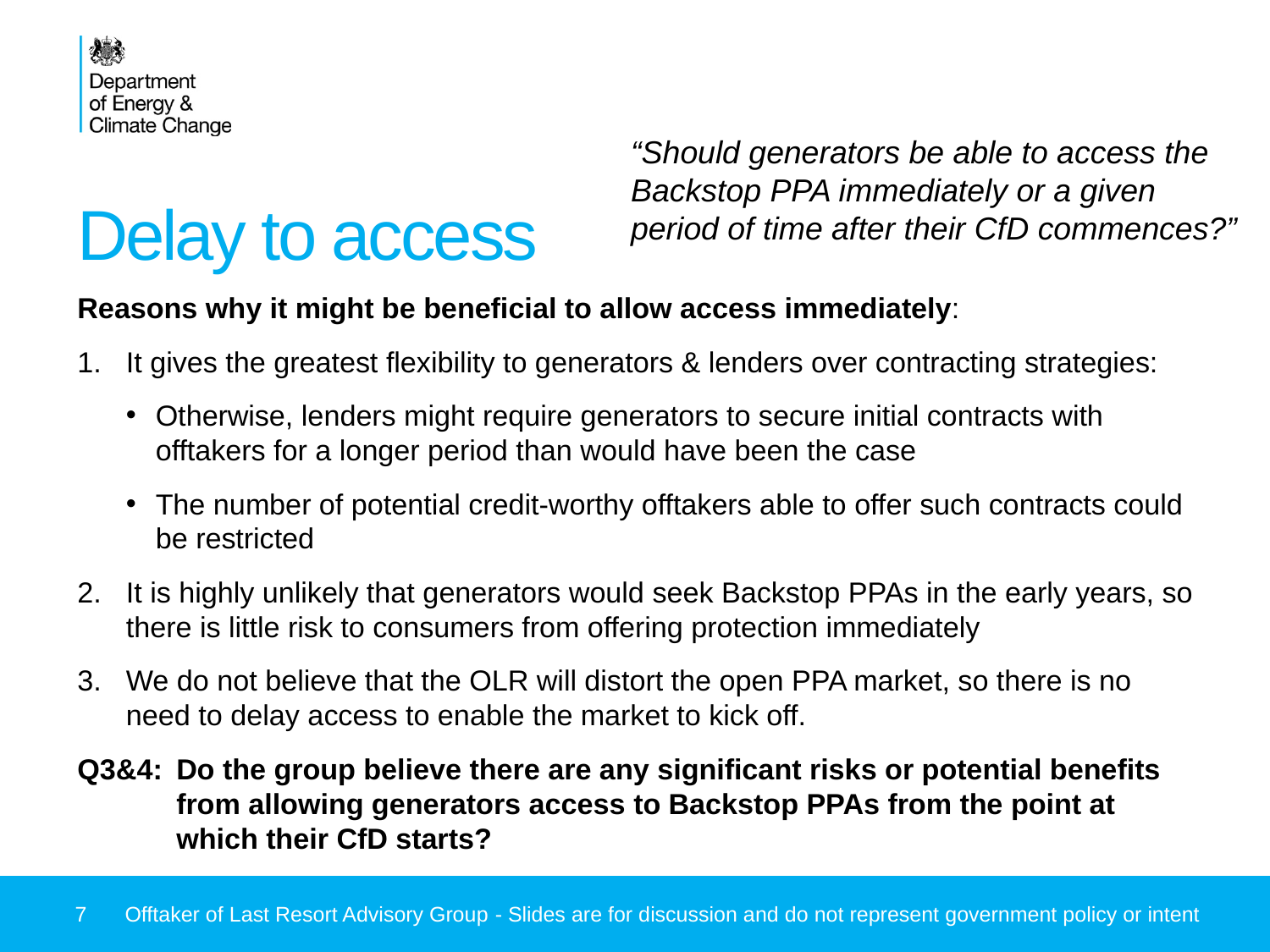

“Should generators be able to access the Backstop PPA immediately or a given period of time after their CfD commences?”
# Delay to access
Reasons why it might be beneficial to allow access immediately:
It gives the greatest flexibility to generators & lenders over contracting strategies:
Otherwise, lenders might require generators to secure initial contracts with offtakers for a longer period than would have been the case
The number of potential credit-worthy offtakers able to offer such contracts could be restricted
It is highly unlikely that generators would seek Backstop PPAs in the early years, so there is little risk to consumers from offering protection immediately
We do not believe that the OLR will distort the open PPA market, so there is no need to delay access to enable the market to kick off.
Q3&4: 	Do the group believe there are any significant risks or potential benefits from allowing generators access to Backstop PPAs from the point at which their CfD starts?

7
Offtaker of Last Resort Advisory Group - Slides are for discussion and do not represent government policy or intent